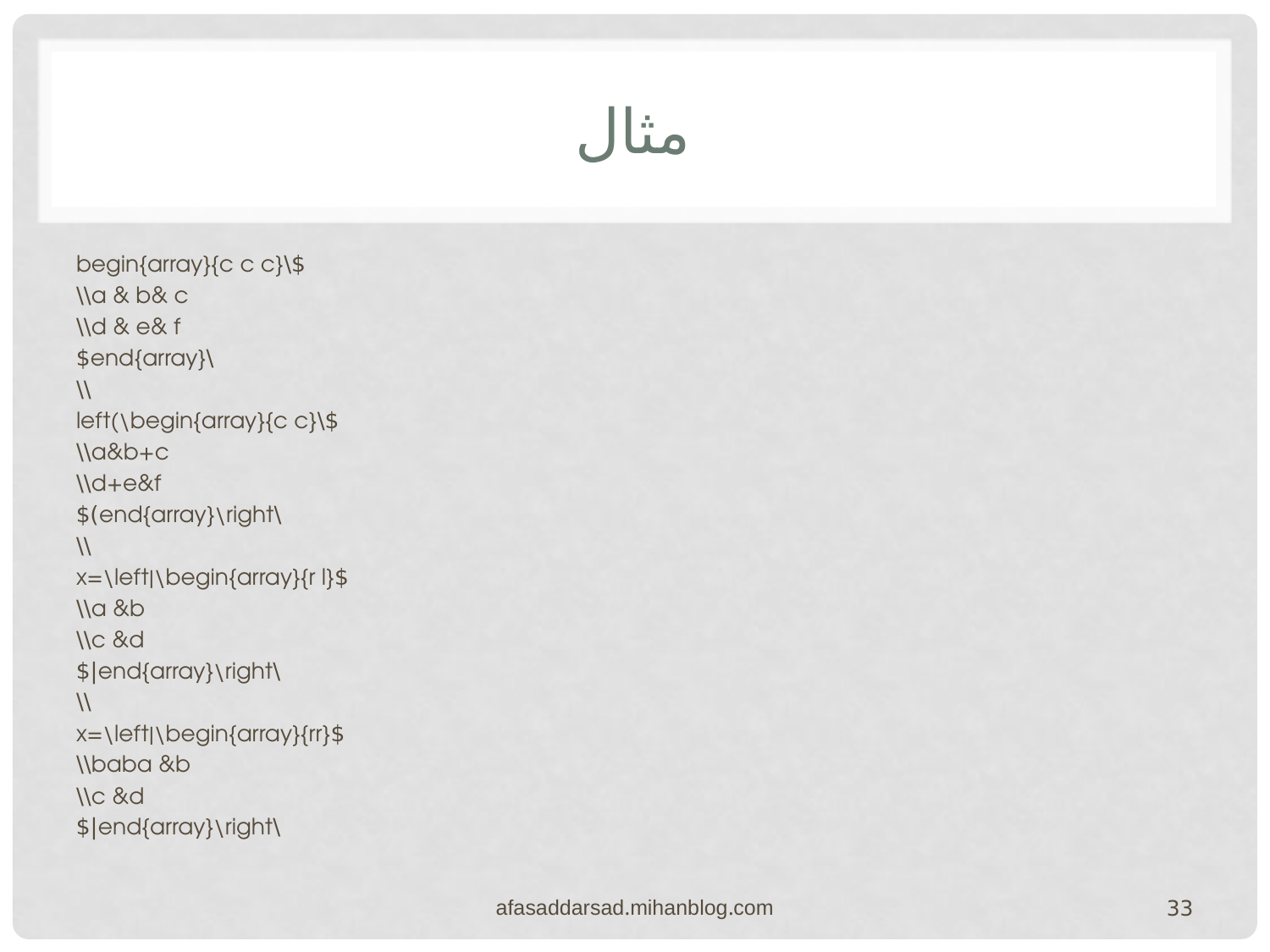

# مثال
$\begin{array}{c c c}
a & b& c\\
d & e& f\\
\end{array}$
\\
$\left(\begin{array}{c c}
a&b+c\\
d+e&f\\
\end{array}\right)$
\\
$x=\left|\begin{array}{r l}
a &b\\
c &d\\
\end{array}\right|$
\\
$x=\left|\begin{array}{rr}
baba &b\\
c &d\\
\end{array}\right|$
afasaddarsad.mihanblog.com
33